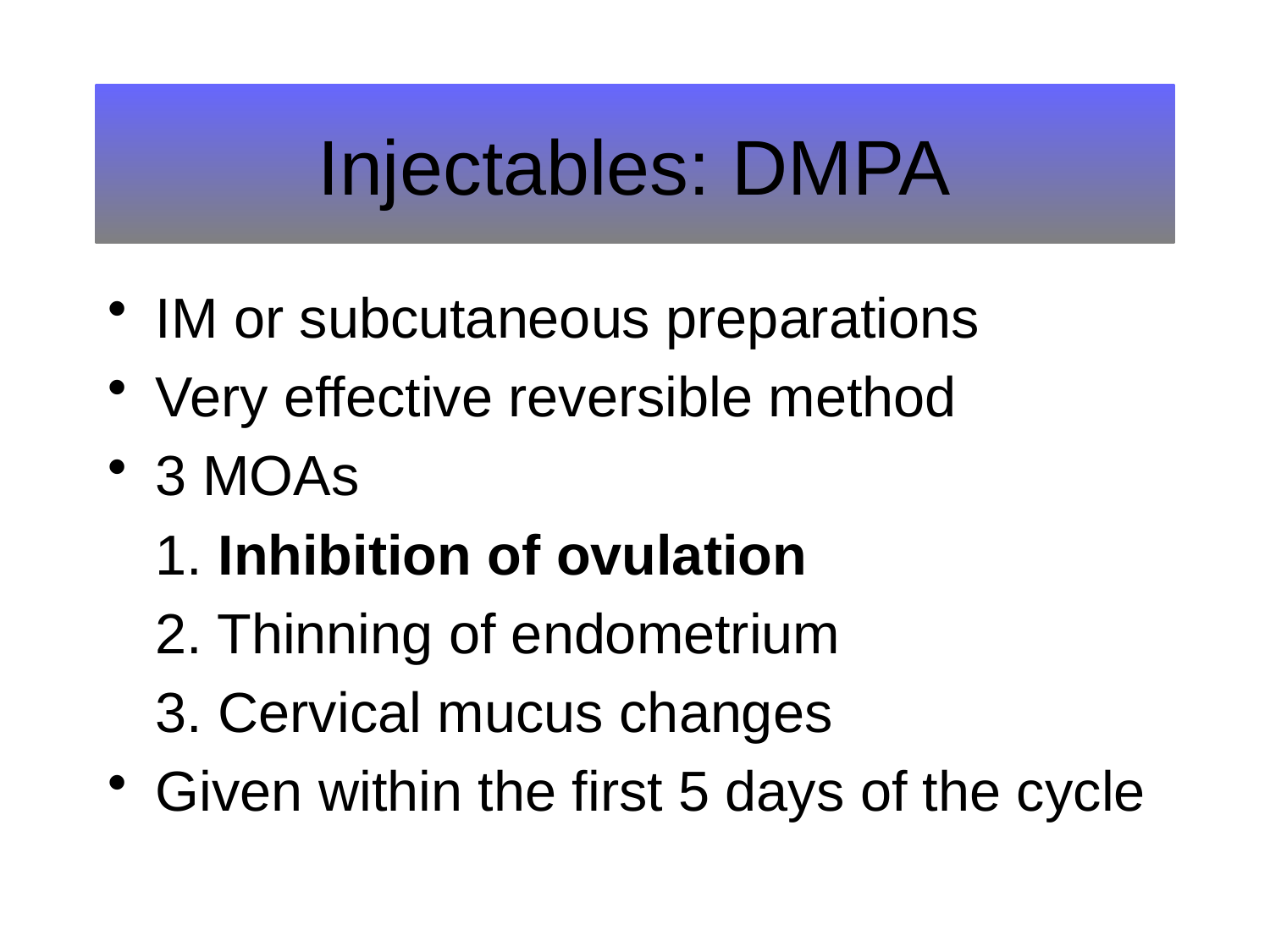

# Injectables: DMPA
IM or subcutaneous preparations
Very effective reversible method
3 MOAs
	1. Inhibition of ovulation
	2. Thinning of endometrium
	3. Cervical mucus changes
Given within the first 5 days of the cycle